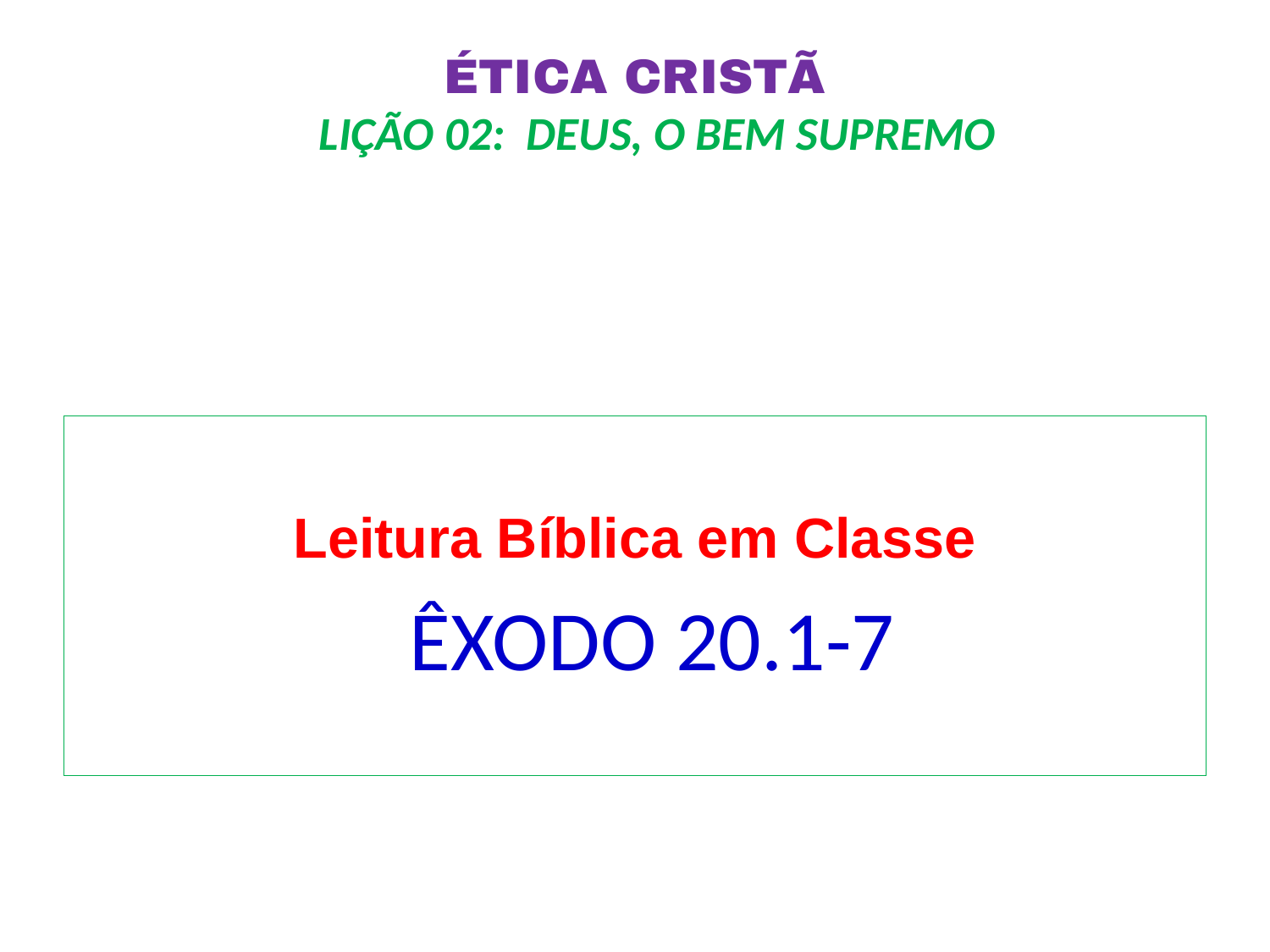

# ÉTICA CRISTÃ LIÇÃO 02:  DEUS, O BEM SUPREMO

Leitura Bíblica em Classe
  ÊXODO 20.1-7